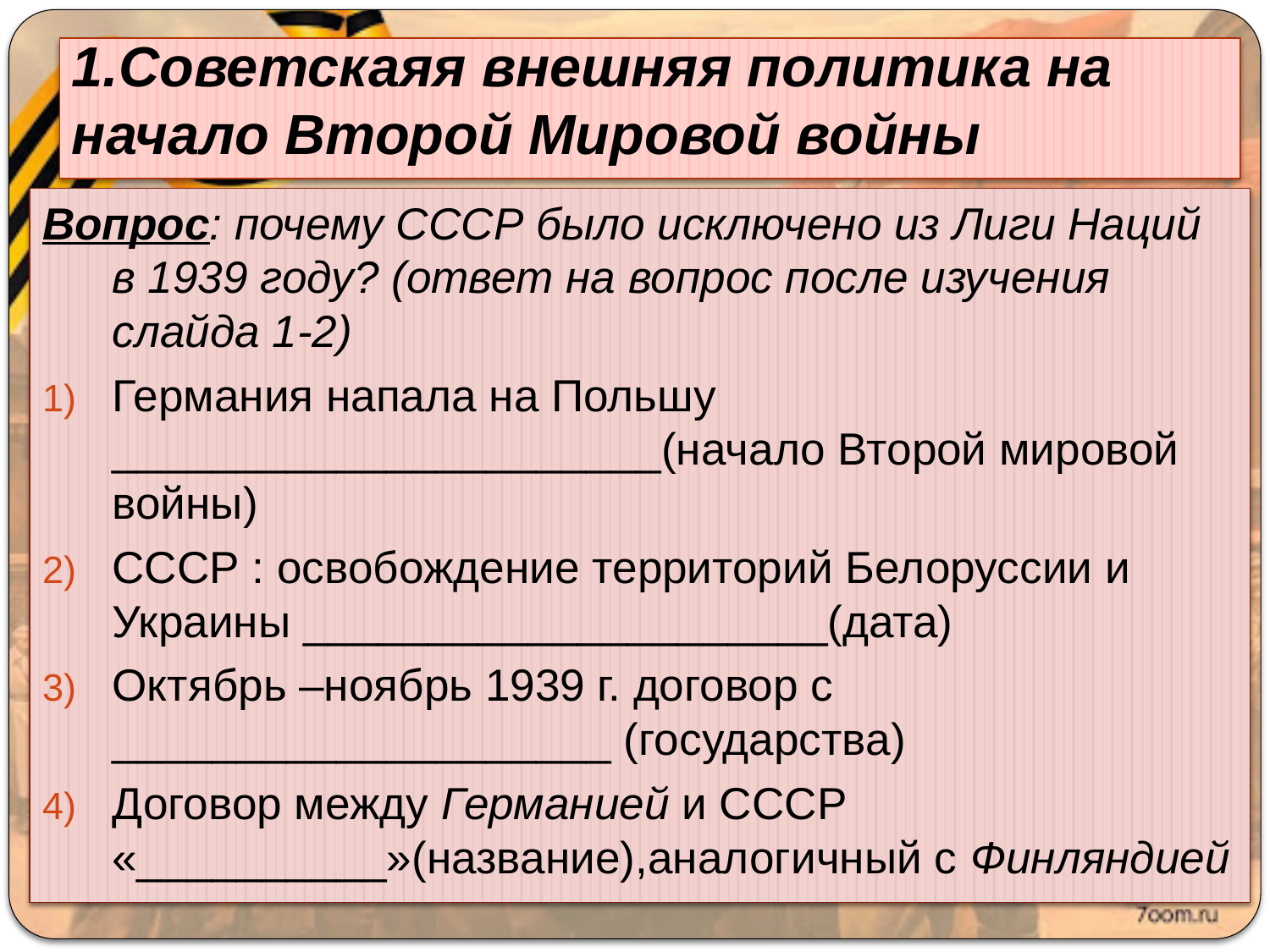

# 1.Советскаяя внешняя политика на начало Второй Мировой войны
Вопрос: почему СССР было исключено из Лиги Наций в 1939 году? (ответ на вопрос после изучения слайда 1-2)
Германия напала на Польшу ______________________(начало Второй мировой войны)
СССР : освобождение территорий Белоруссии и Украины _____________________(дата)
Октябрь –ноябрь 1939 г. договор с ____________________ (государства)
Договор между Германией и СССР «__________»(название),аналогичный с Финляндией